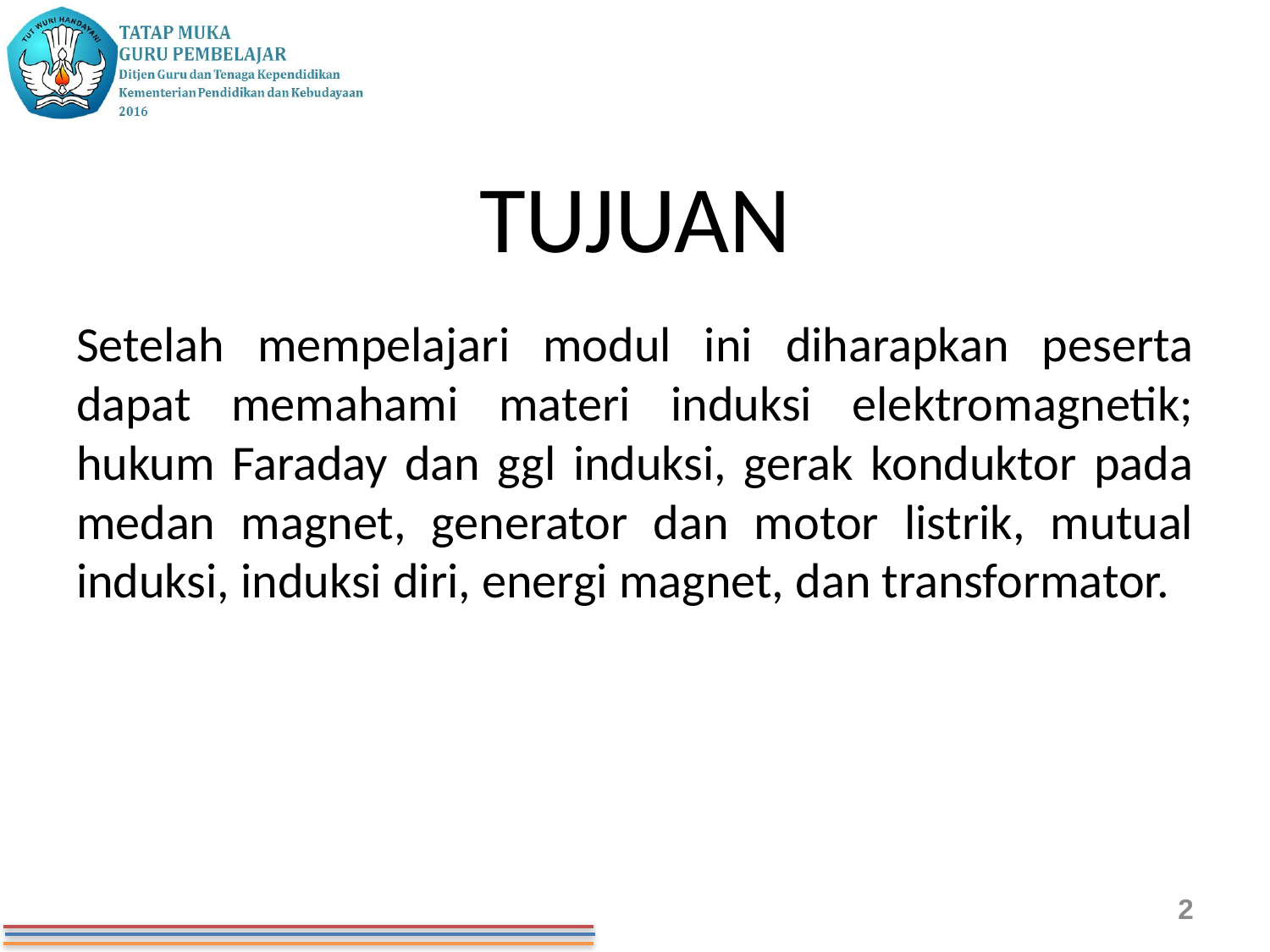

# TUJUAN
Setelah mempelajari modul ini diharapkan peserta dapat memahami materi induksi elektromagnetik; hukum Faraday dan ggl induksi, gerak konduktor pada medan magnet, generator dan motor listrik, mutual induksi, induksi diri, energi magnet, dan transformator.
2